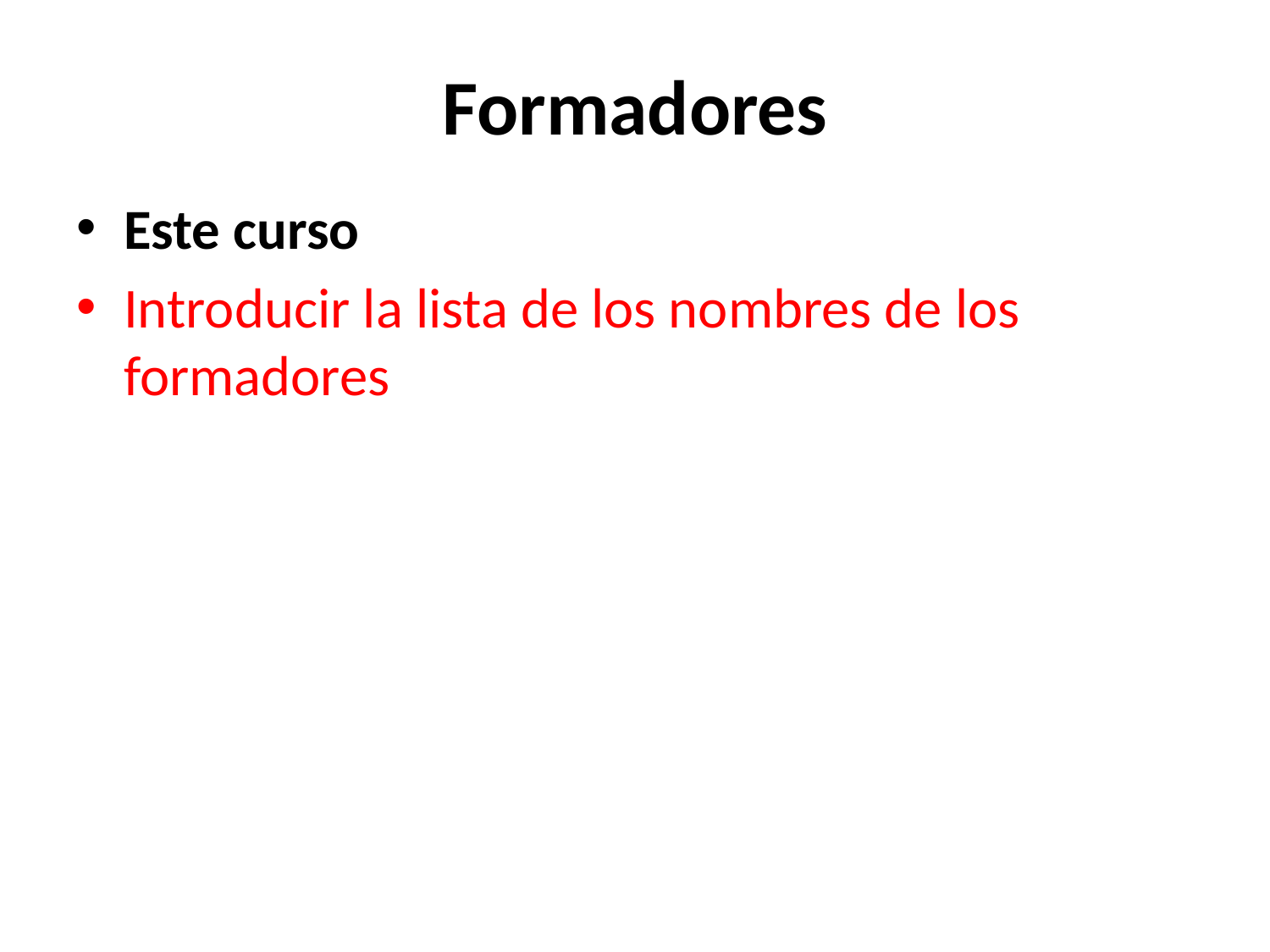

# Formadores
Este curso
Introducir la lista de los nombres de los formadores